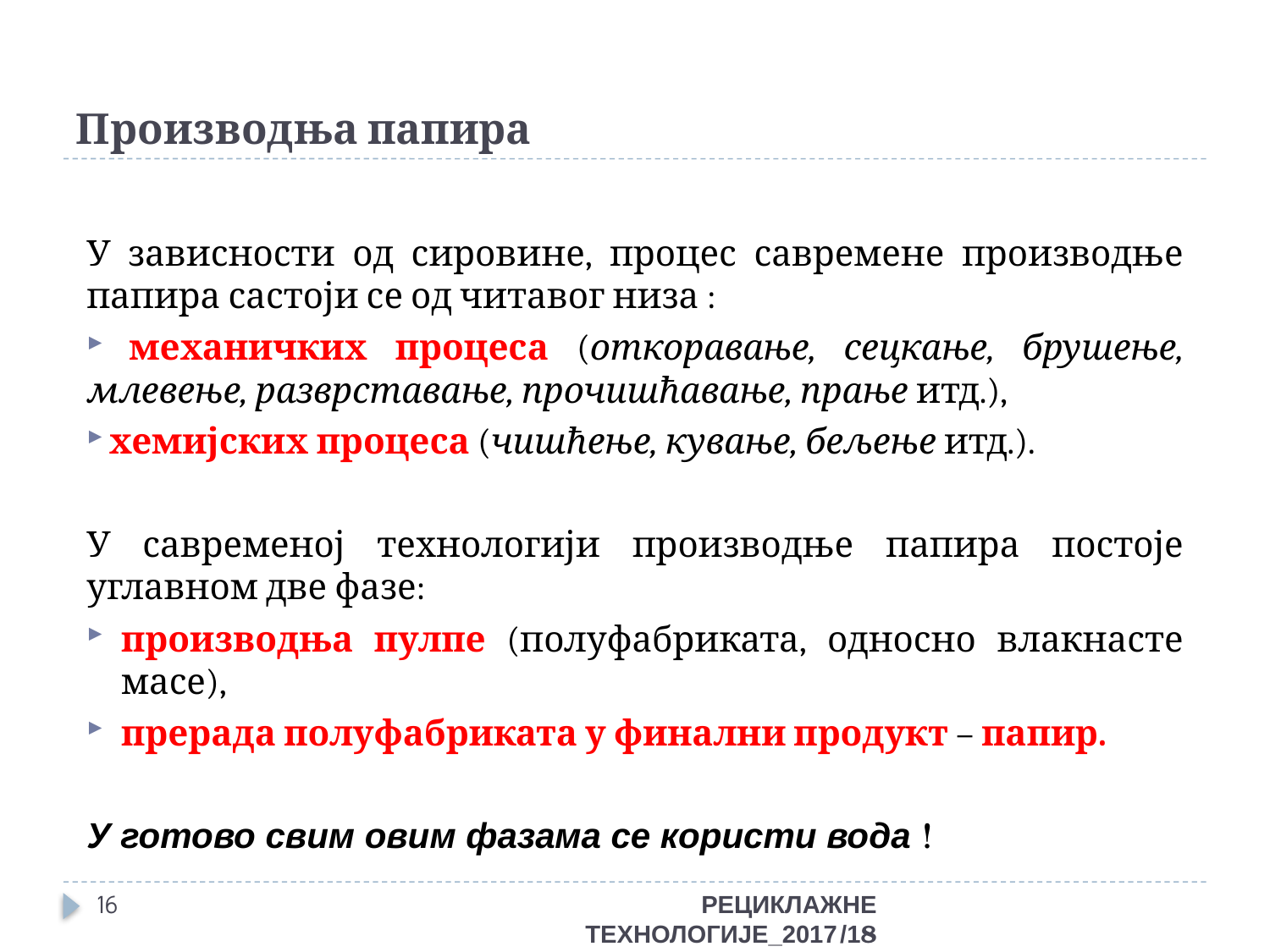

# Производња папира

У зависности од сировине, процес савремене производње папира састоји се од читавог низа :
 механичких процеса (откоравање, сецкање, брушење, млевење, разврставање, прочишћавање, прање итд.),
 хемијских процеса (чишћење, кување, бељење итд.).

У савременој технологији производње папира постоје углавном две фазе:
производња пулпе (полуфабриката, односно влакнасте масе),
прерада полуфабриката у финални продукт – папир.

У готово свим овим фазама се користи вода !
16
РЕЦИКЛАЖНЕ ТЕХНОЛОГИЈЕ_2017/18